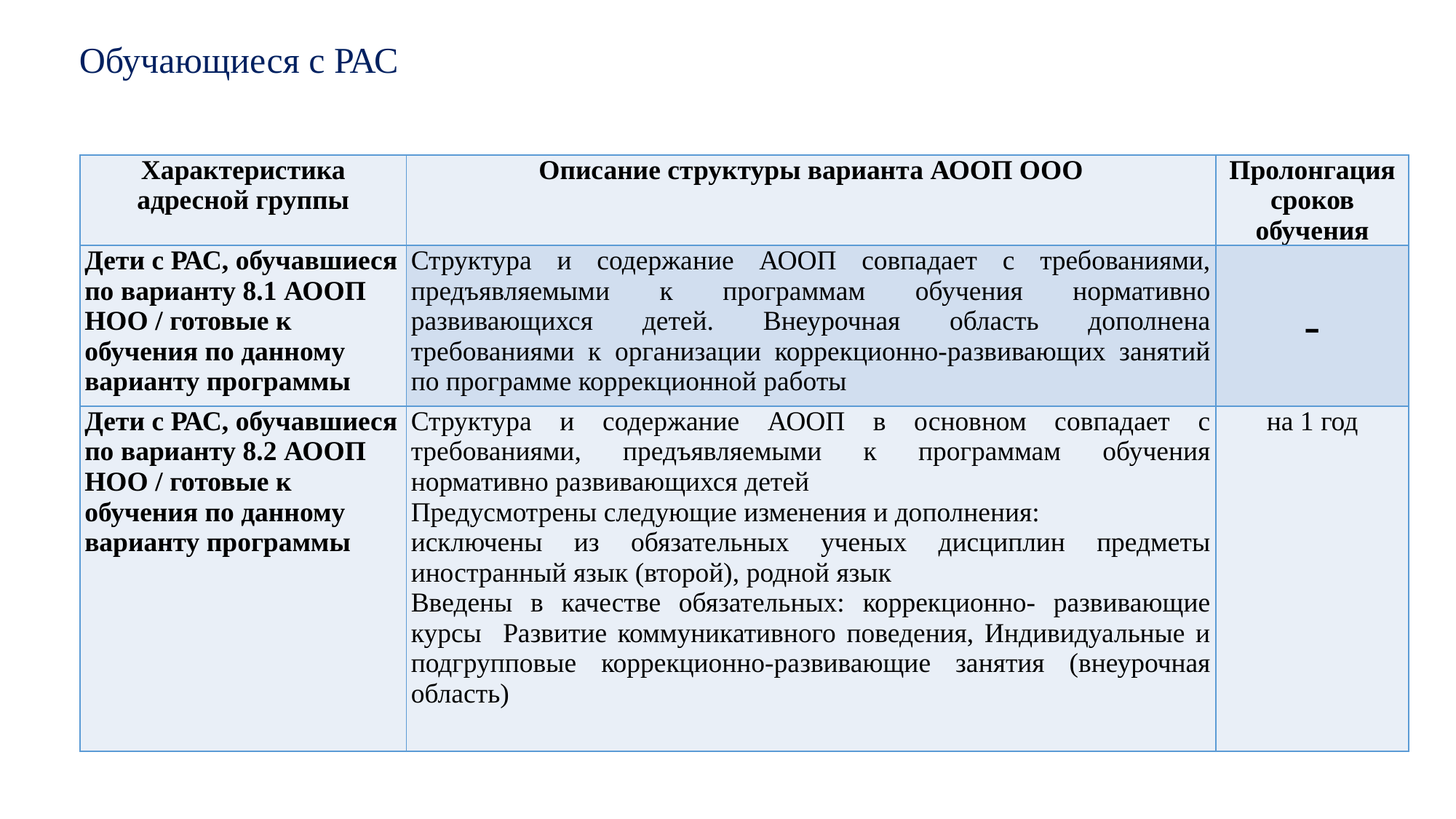

Обучающиеся с РАС
| Характеристика адресной группы | Описание структуры варианта АООП ООО | Пролонгация сроков обучения |
| --- | --- | --- |
| Дети с РАС, обучавшиеся по варианту 8.1 АООП НОО / готовые к обучения по данному варианту программы | Структура и содержание АООП совпадает с требованиями, предъявляемыми к программам обучения нормативно развивающихся детей. Внеурочная область дополнена требованиями к организации коррекционно-развивающих занятий по программе коррекционной работы | - |
| Дети с РАС, обучавшиеся по варианту 8.2 АООП НОО / готовые к обучения по данному варианту программы | Структура и содержание АООП в основном совпадает с требованиями, предъявляемыми к программам обучения нормативно развивающихся детей Предусмотрены следующие изменения и дополнения: исключены из обязательных ученых дисциплин предметы иностранный язык (второй), родной язык Введены в качестве обязательных: коррекционно- развивающие курсы Развитие коммуникативного поведения, Индивидуальные и подгрупповые коррекционно-развивающие занятия (внеурочная область) | на 1 год |